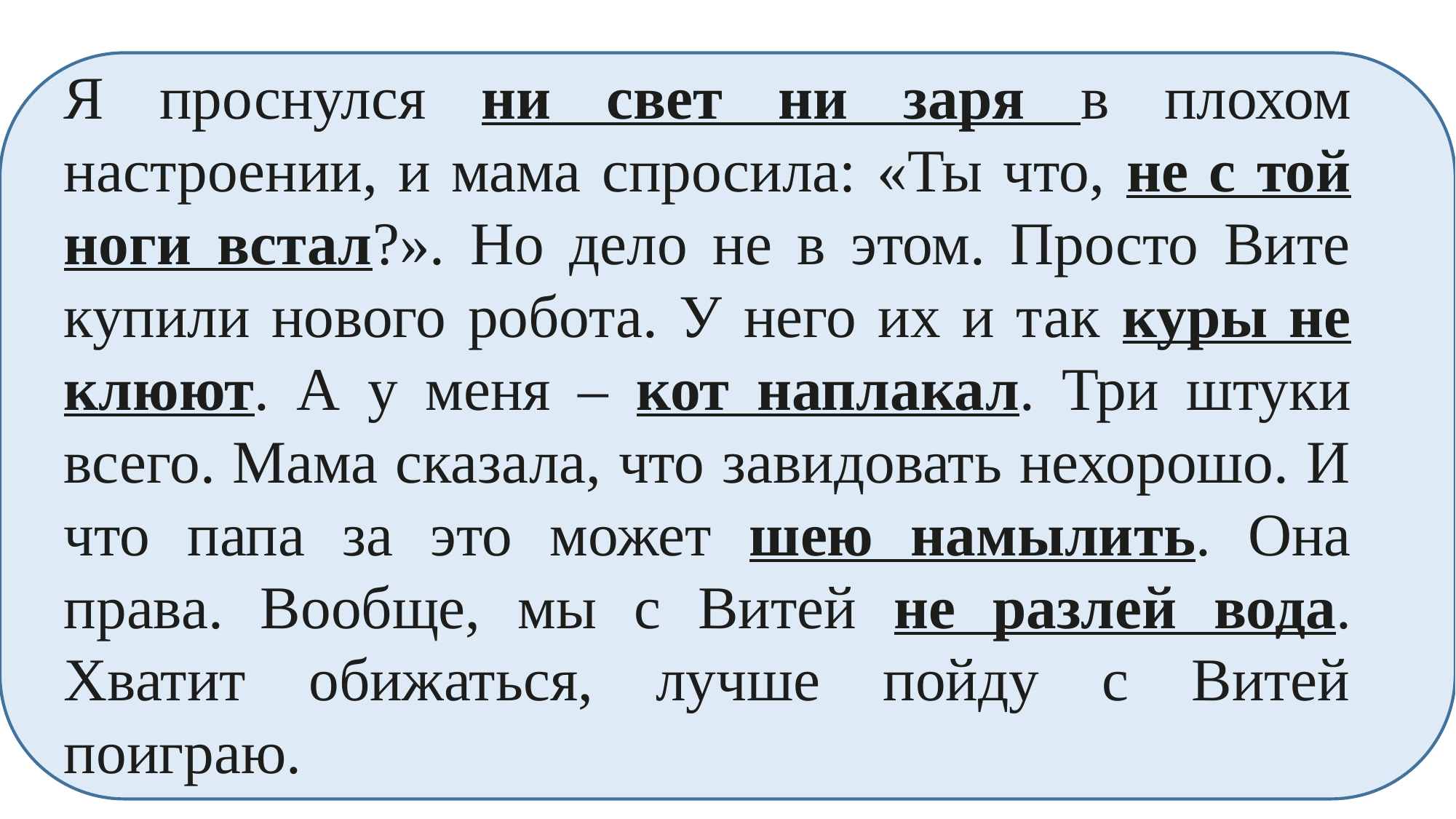

Я проснулся ни свет ни заря в плохом настроении, и мама спросила: «Ты что, не с той ноги встал?». Но дело не в этом. Просто Вите купили нового робота. У него их и так куры не клюют. А у меня – кот наплакал. Три штуки всего. Мама сказала, что завидовать нехорошо. И что папа за это может шею намылить. Она права. Вообще, мы с Витей не разлей вода. Хватит обижаться, лучше пойду с Витей поиграю.